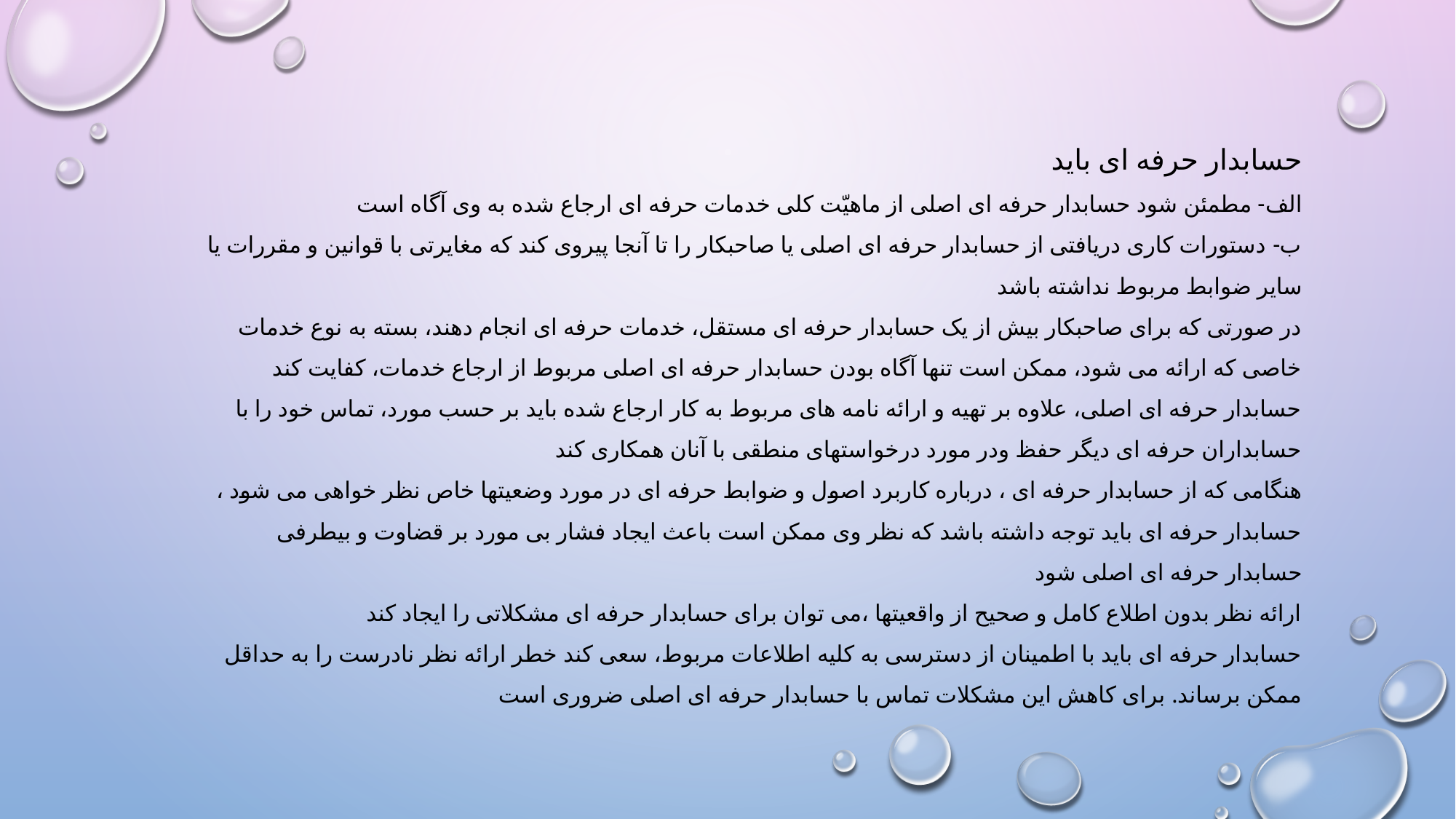

# حسابدار حرفه ای باید الف- مطمئن شود حسابدار حرفه ای اصلی از ماهیّت کلی خدمات حرفه ای ارجاع شده به وی آگاه است ب- دستورات کاری دریافتی از حسابدار حرفه ای اصلی یا صاحبکار را تا آنجا پیروی کند که مغایرتی با قوانین و مقررات یا سایر ضوابط مربوط نداشته باشد در صورتی که برای صاحبکار بیش از یک حسابدار حرفه ای مستقل، خدمات حرفه ای انجام دهند، بسته به نوع خدمات خاصی که ارائه می شود، ممکن است تنها آگاه بودن حسابدار حرفه ای اصلی مربوط از ارجاع خدمات، کفایت کند حسابدار حرفه ای اصلی، علاوه بر تهیه و ارائه نامه های مربوط به کار ارجاع شده باید بر حسب مورد، تماس خود را با حسابداران حرفه ای دیگر حفظ ودر مورد درخواستهای منطقی با آنان همکاری کند هنگامی که از حسابدار حرفه ای ، درباره کاربرد اصول و ضوابط حرفه ای در مورد وضعیتها خاص نظر خواهی می شود ، حسابدار حرفه ای باید توجه داشته باشد که نظر وی ممکن است باعث ایجاد فشار بی مورد بر قضاوت و بیطرفی حسابدار حرفه ای اصلی شود ارائه نظر بدون اطلاع کامل و صحیح از واقعیتها ،می توان برای حسابدار حرفه ای مشکلاتی را ایجاد کند حسابدار حرفه ای باید با اطمینان از دسترسی به کلیه اطلاعات مربوط، سعی کند خطر ارائه نظر نادرست را به حداقل ممکن برساند. برای کاهش این مشکلات تماس با حسابدار حرفه ای اصلی ضروری است